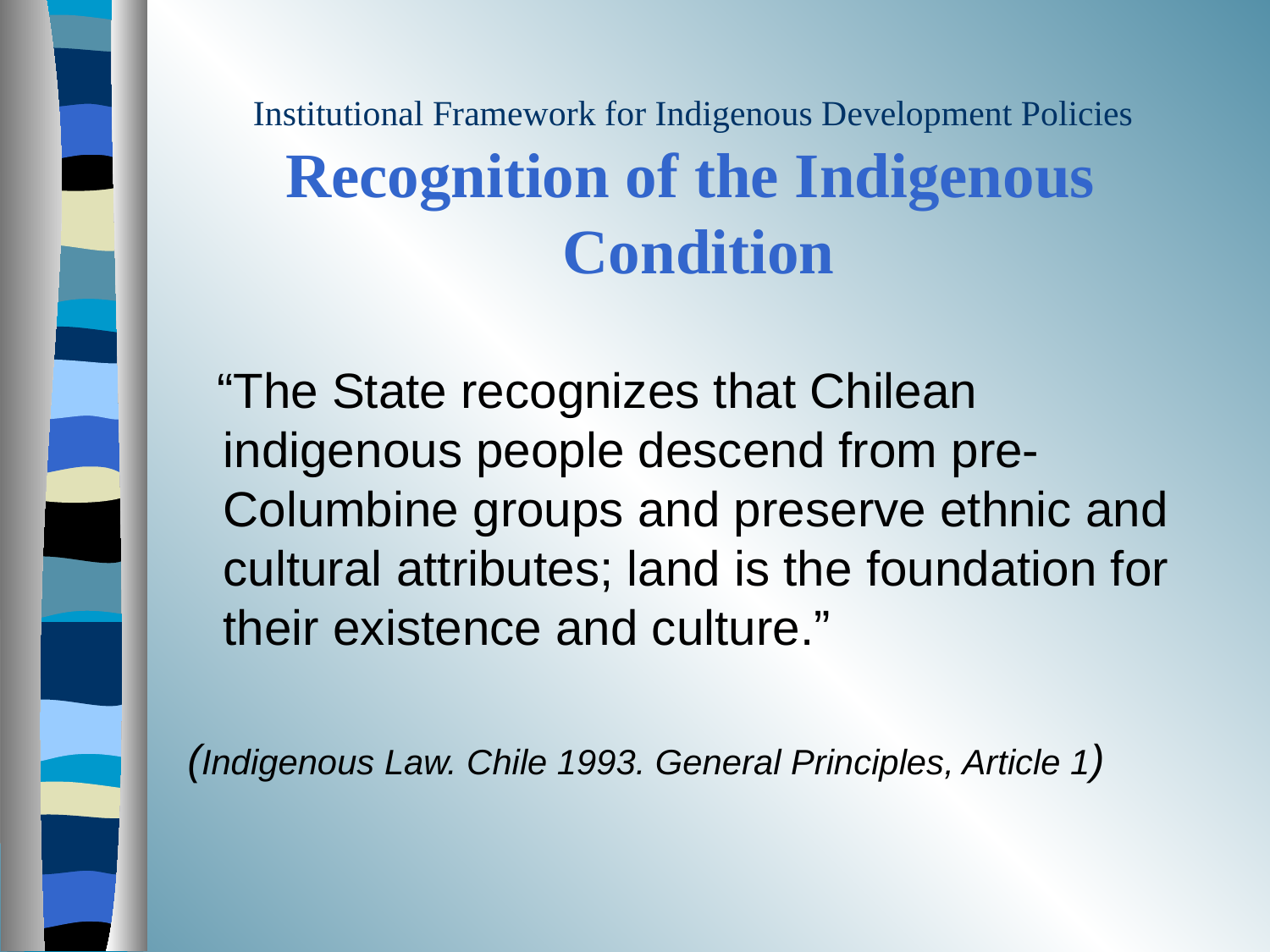

# Institutional Framework for Indigenous Development Policies Recognition of the Indigenous  Condition

   “The State recognizes that Chilean indigenous people descend from pre-Columbine groups and preserve ethnic and cultural attributes; land is the foundation for their existence and culture.”

 (Indigenous Law. Chile 1993. General Principles, Article 1)